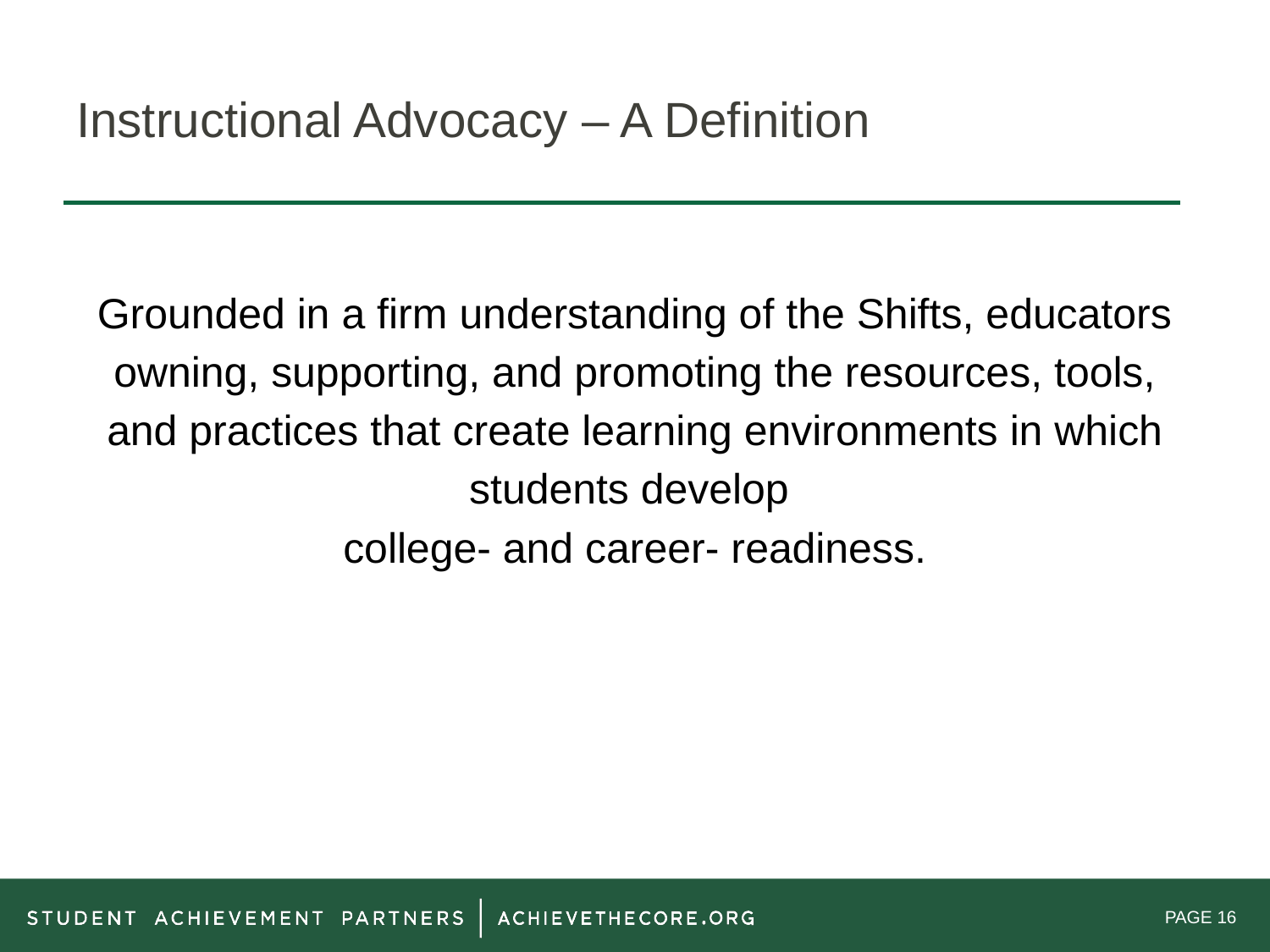

# Instructional Advocacy – A Definition

Grounded in a firm understanding of the Shifts, educators owning, supporting, and promoting the resources, tools, and practices that create learning environments in which students develop
college- and career- readiness.